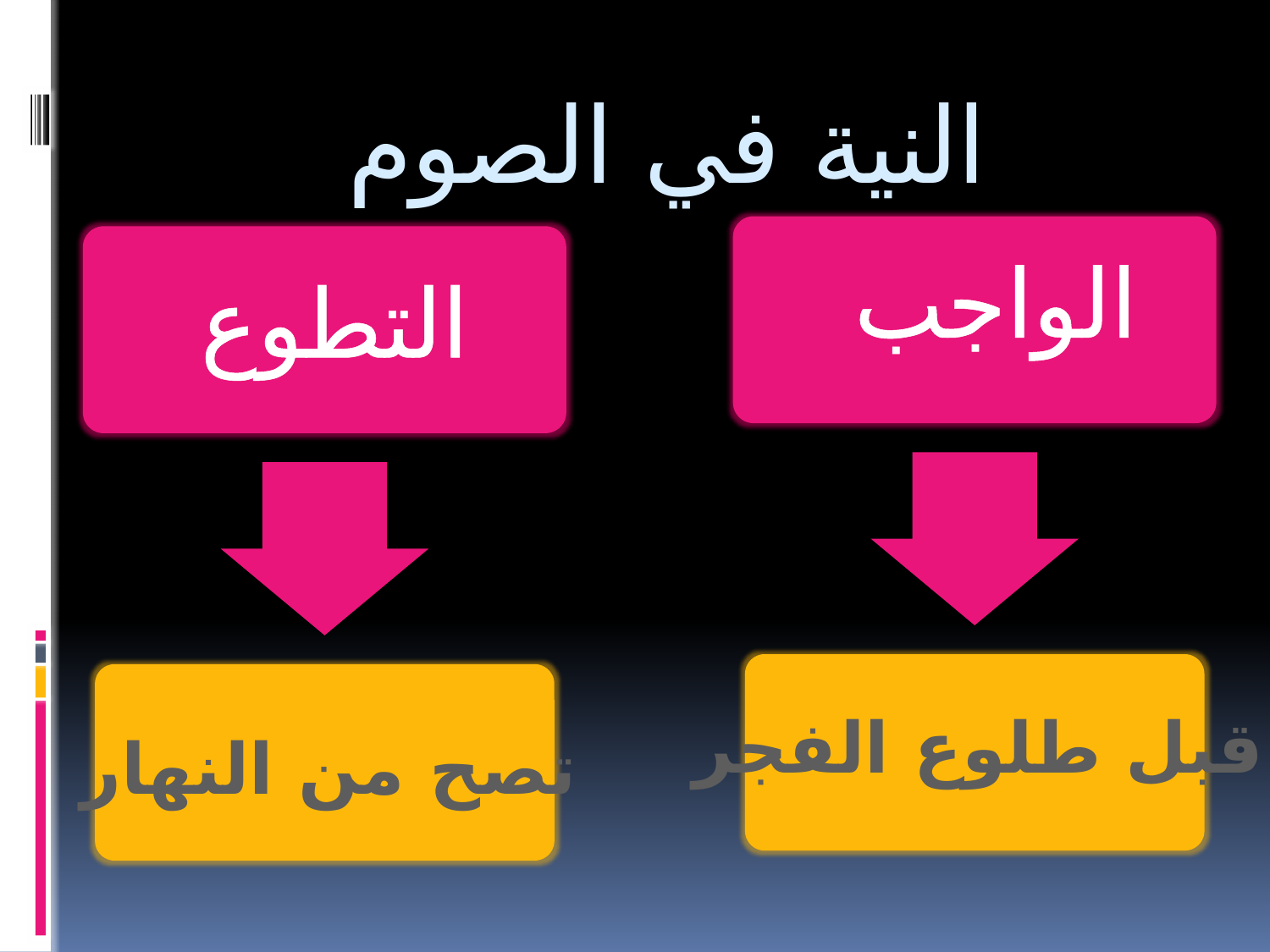

# النية في الصوم

الواجب
التطوع
قبل طلوع الفجر
تصح من النهار